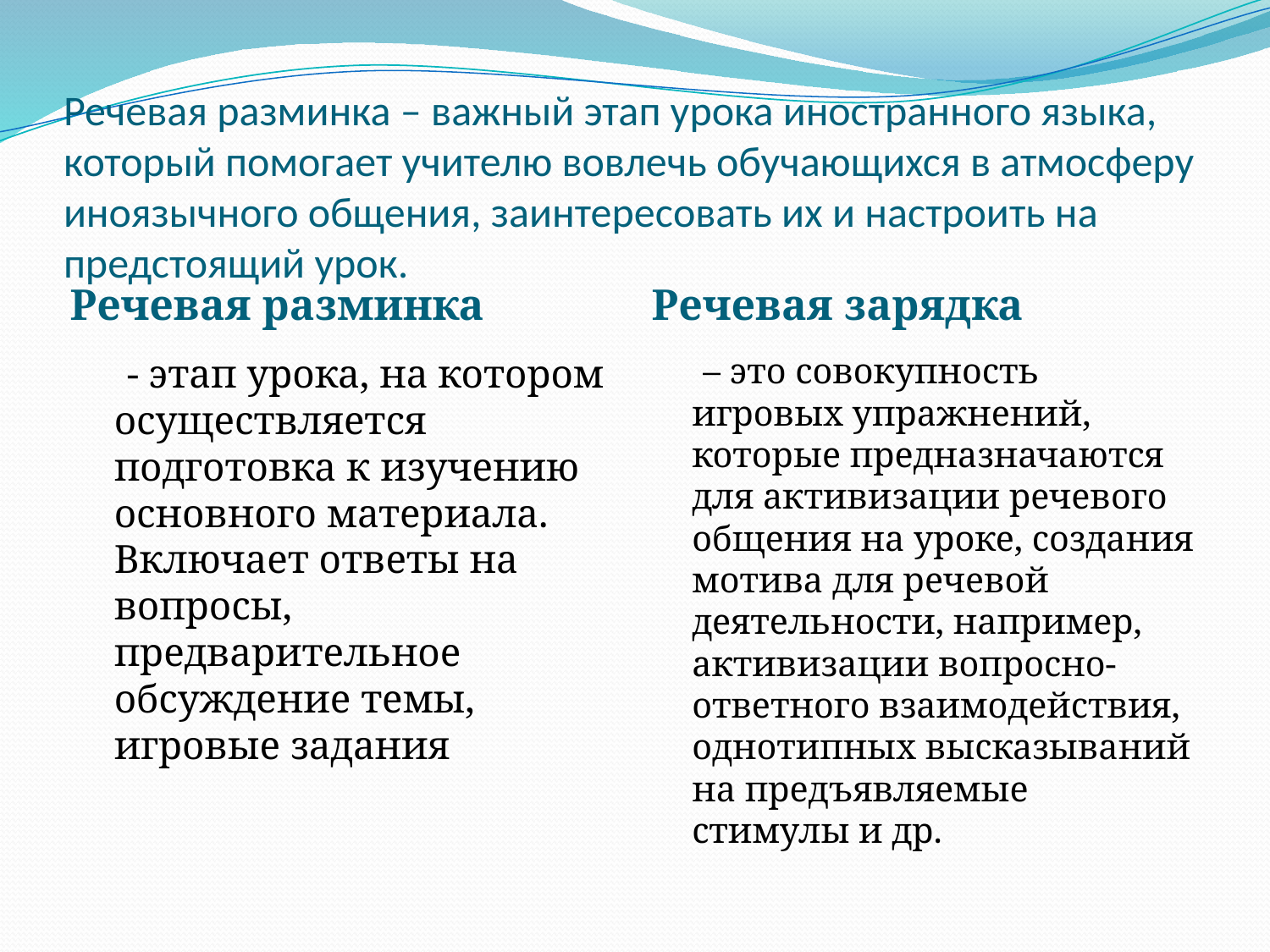

# Речевая разминка – важный этап урока иностранного языка, который помогает учителю вовлечь обучающихся в атмосферу иноязычного общения, заинтересовать их и настроить на предстоящий урок.
Речевая разминка
Речевая зарядка
     - этап урока, на котором осуществляется подготовка к изучению основного материала. Включает ответы на вопросы, предварительное обсуждение темы, игровые задания
     – это совокупность игровых упражнений, которые предназначаются для активизации речевого общения на уроке, создания мотива для речевой деятельности, например, активизации вопросно-ответного взаимодействия, однотипных высказываний на предъявляемые стимулы и др.